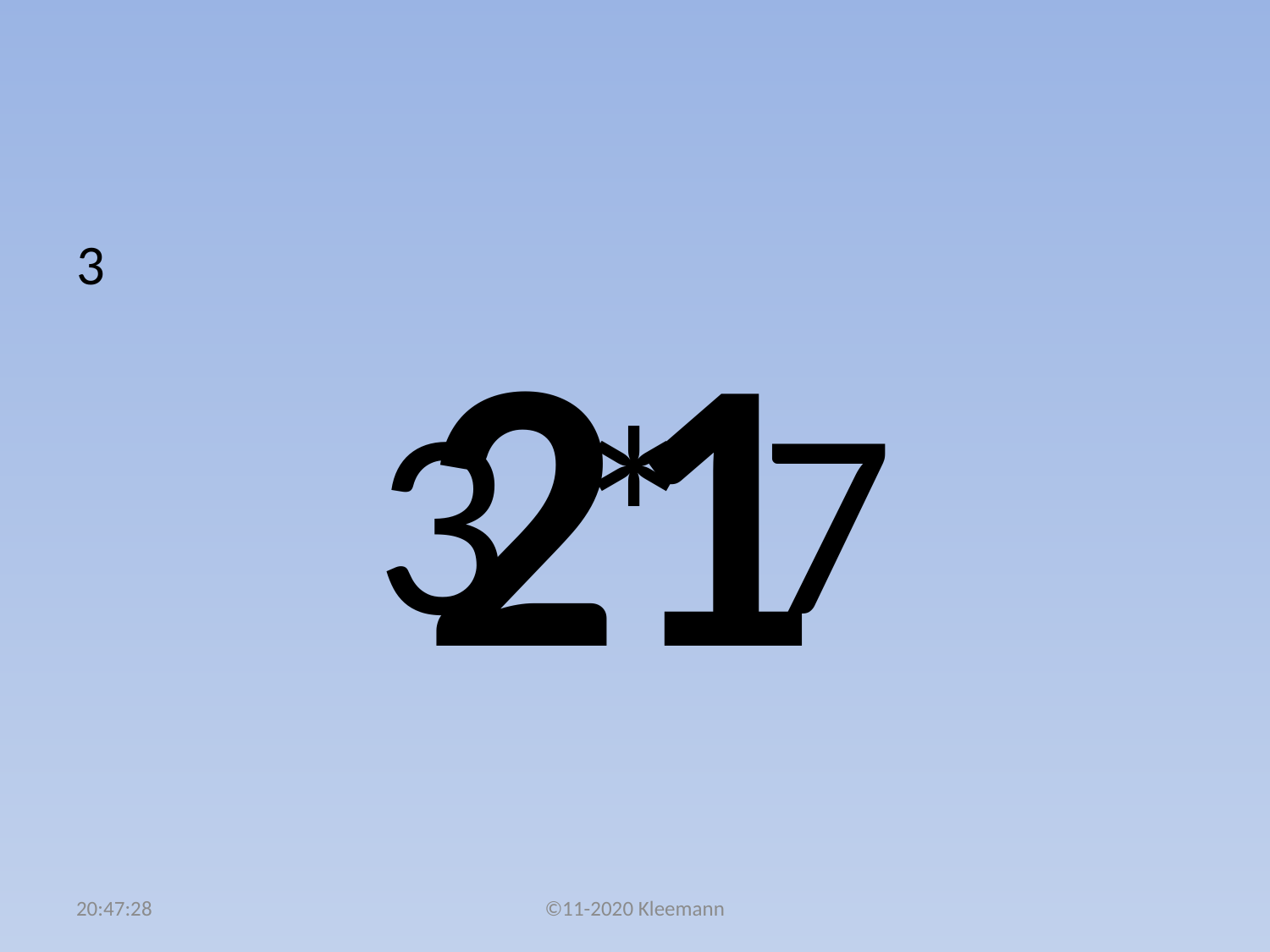

#
3
3 * 7
21
20:47:28
©11-2020 Kleemann